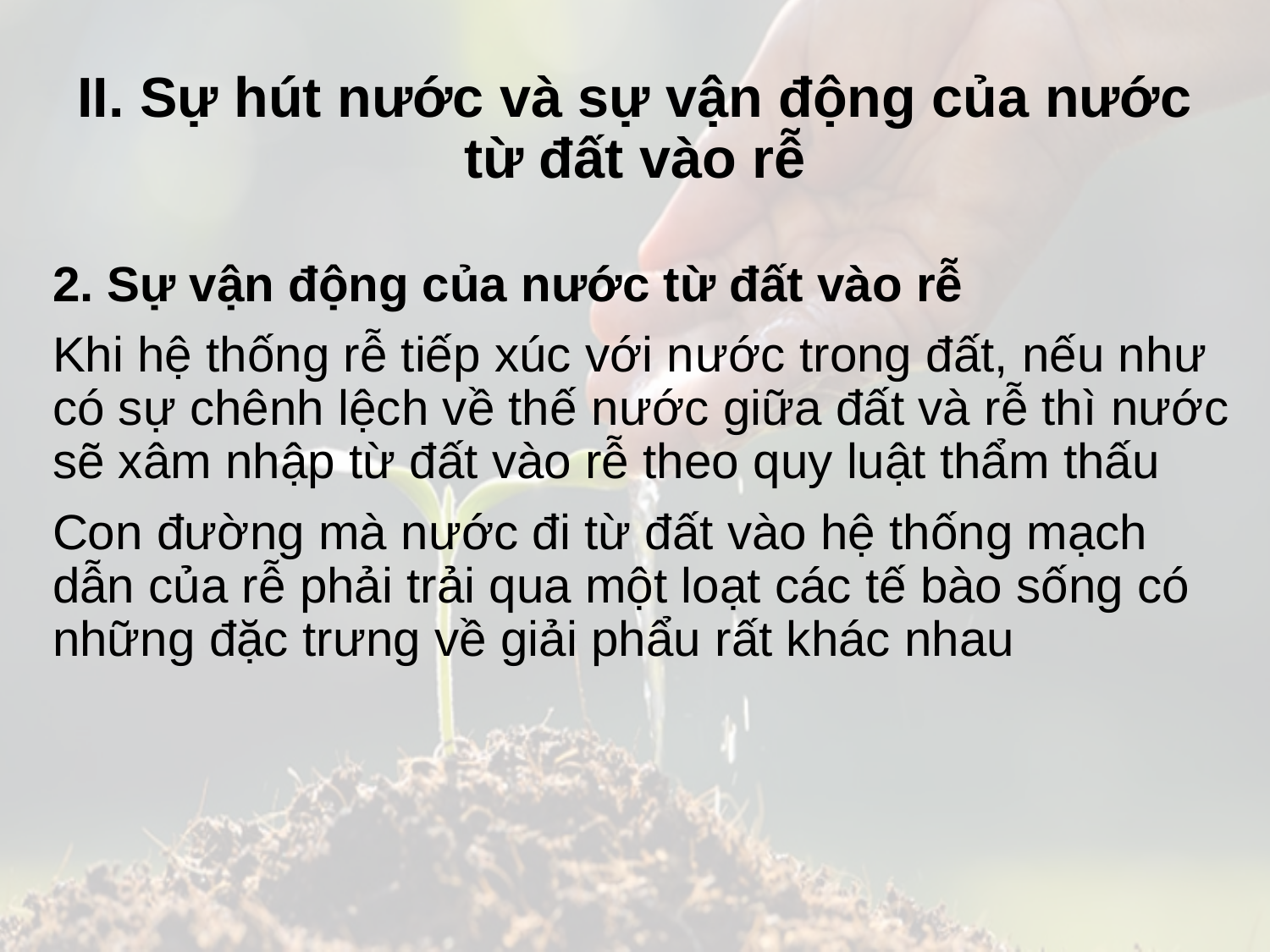

# II. Sự hút nước và sự vận động của nước từ đất vào rễ
2. Sự vận động của nước từ đất vào rễ
Khi hệ thống rễ tiếp xúc với nước trong đất, nếu như có sự chênh lệch về thế nước giữa đất và rễ thì nước sẽ xâm nhập từ đất vào rễ theo quy luật thẩm thấu
Con đường mà nước đi từ đất vào hệ thống mạch dẫn của rễ phải trải qua một loạt các tế bào sống có những đặc trưng về giải phẩu rất khác nhau
12